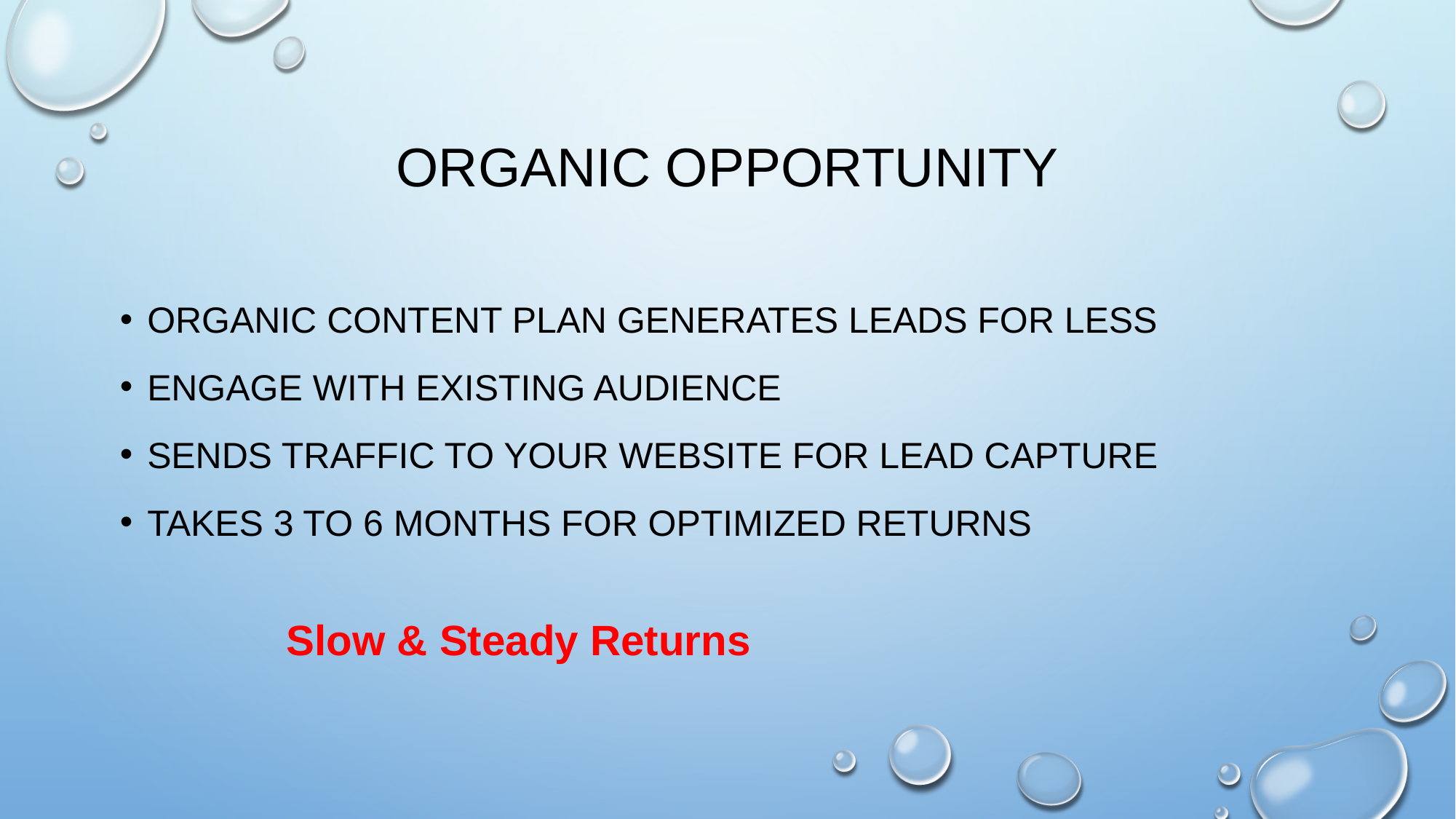

# Organic opportunity
Organic content plan generates leads for less
Engage with existing audience
Sends traffic to your website for lead capture
Takes 3 to 6 months for optimized returns
Slow & Steady Returns